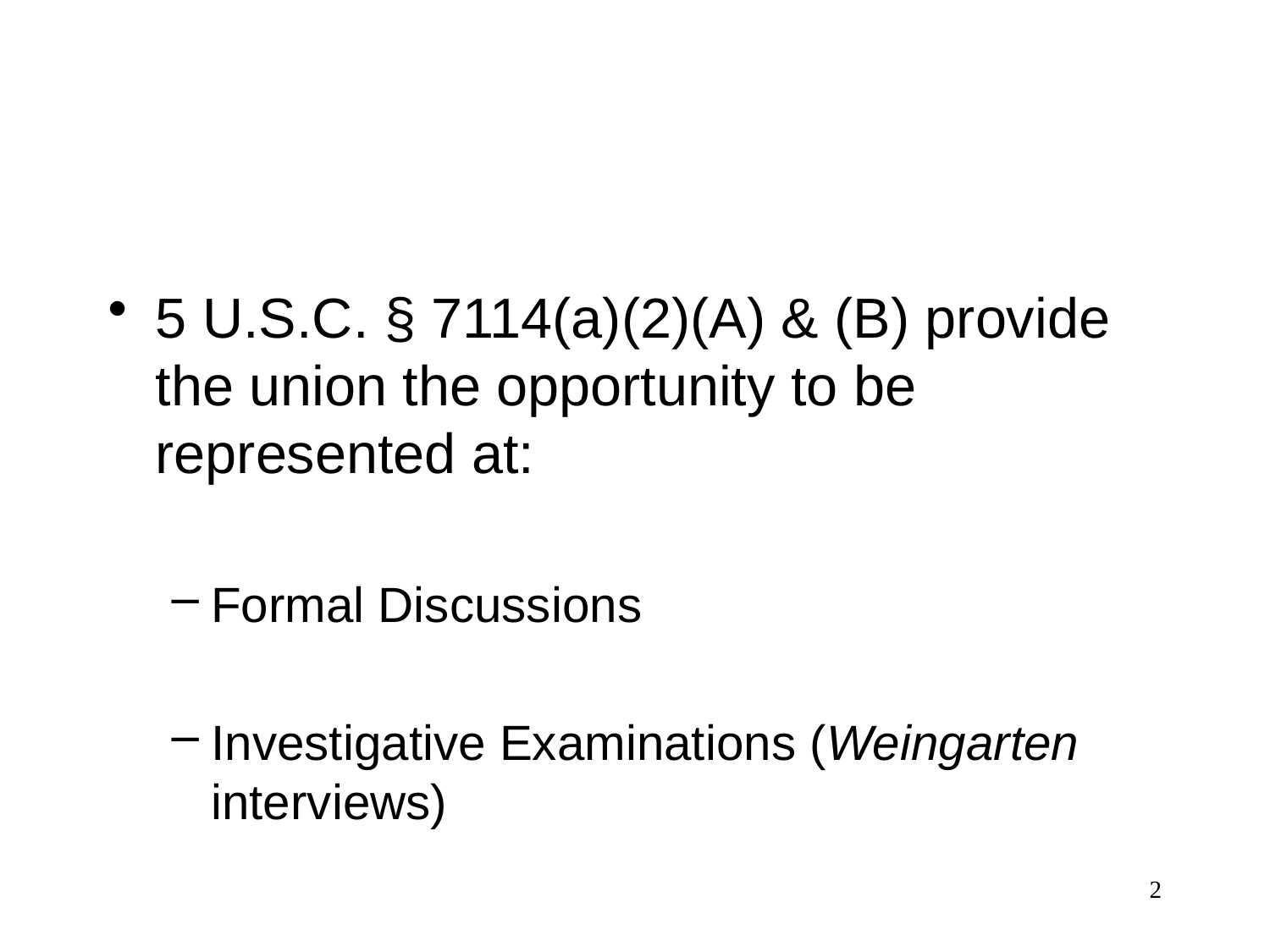

#
5 U.S.C. § 7114(a)(2)(A) & (B) provide the union the opportunity to be represented at:

Formal Discussions

Investigative Examinations (Weingarten interviews)
2